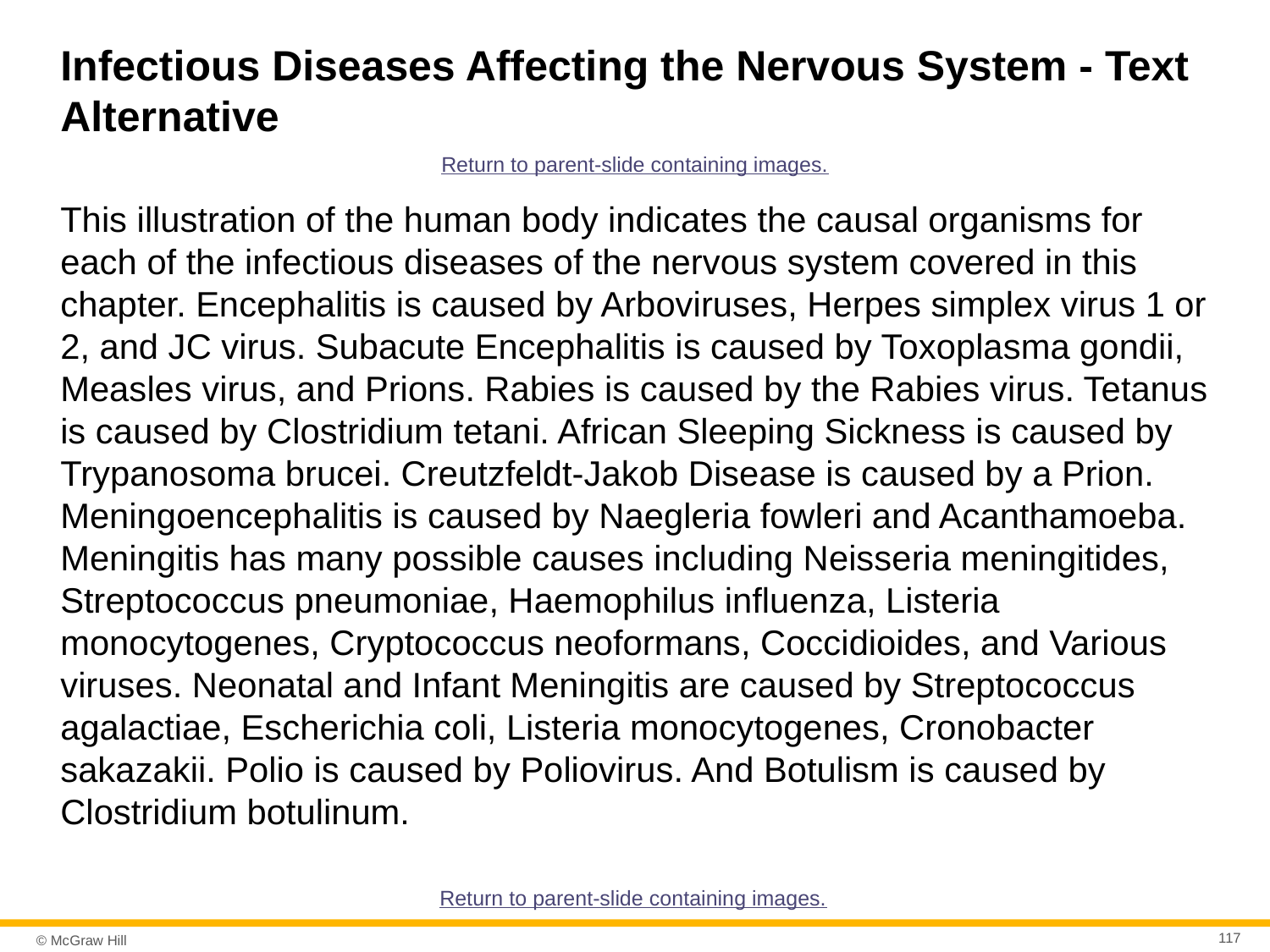

# Infectious Diseases Affecting the Nervous System - Text Alternative
Return to parent-slide containing images.
This illustration of the human body indicates the causal organisms for each of the infectious diseases of the nervous system covered in this chapter. Encephalitis is caused by Arboviruses, Herpes simplex virus 1 or 2, and JC virus. Subacute Encephalitis is caused by Toxoplasma gondii, Measles virus, and Prions. Rabies is caused by the Rabies virus. Tetanus is caused by Clostridium tetani. African Sleeping Sickness is caused by Trypanosoma brucei. Creutzfeldt-Jakob Disease is caused by a Prion. Meningoencephalitis is caused by Naegleria fowleri and Acanthamoeba. Meningitis has many possible causes including Neisseria meningitides, Streptococcus pneumoniae, Haemophilus influenza, Listeria monocytogenes, Cryptococcus neoformans, Coccidioides, and Various viruses. Neonatal and Infant Meningitis are caused by Streptococcus agalactiae, Escherichia coli, Listeria monocytogenes, Cronobacter sakazakii. Polio is caused by Poliovirus. And Botulism is caused by Clostridium botulinum.
Return to parent-slide containing images.